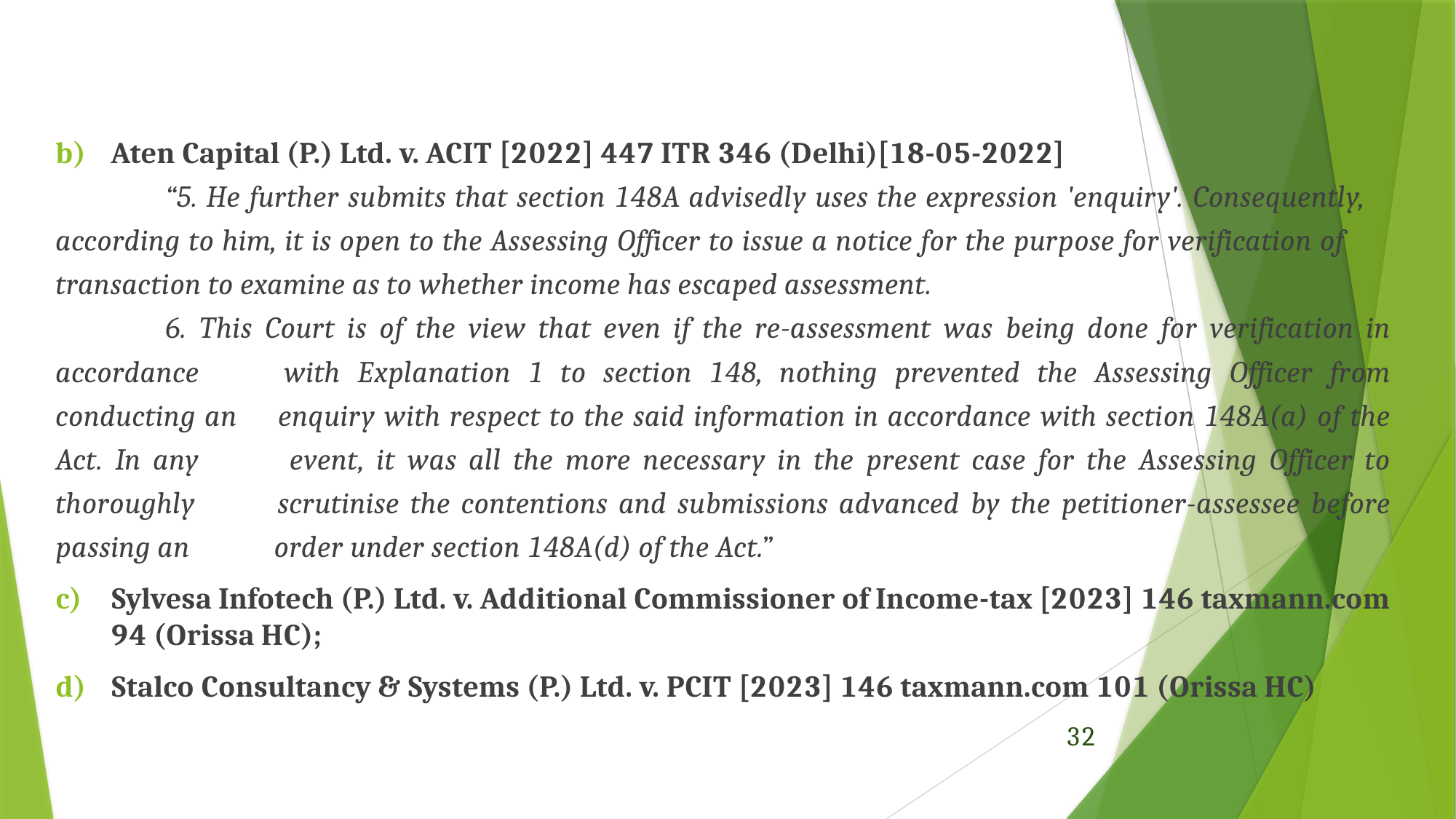

b) 	Aten Capital (P.) Ltd. v. ACIT [2022] 447 ITR 346 (Delhi)[18-05-2022]
	“5. He further submits that section 148A advisedly uses the expression 'enquiry'. Consequently, 	according to him, it is open to the Assessing Officer to issue a notice for the purpose for verification of 	transaction to examine as to whether income has escaped assessment.
	6. This Court is of the view that even if the re-assessment was being done for verification in accordance 	with Explanation 1 to section 148, nothing prevented the Assessing Officer from conducting an 	enquiry with respect to the said information in accordance with section 148A(a) of the Act. In any 	event, it was all the more necessary in the present case for the Assessing Officer to thoroughly 	scrutinise the contentions and submissions advanced by the petitioner-assessee before passing an 	order under section 148A(d) of the Act.”
c) 	Sylvesa Infotech (P.) Ltd. v. Additional Commissioner of Income-tax [2023] 146 taxmann.com 94 (Orissa HC);
d) 	Stalco Consultancy & Systems (P.) Ltd. v. PCIT [2023] 146 taxmann.com 101 (Orissa HC)

32